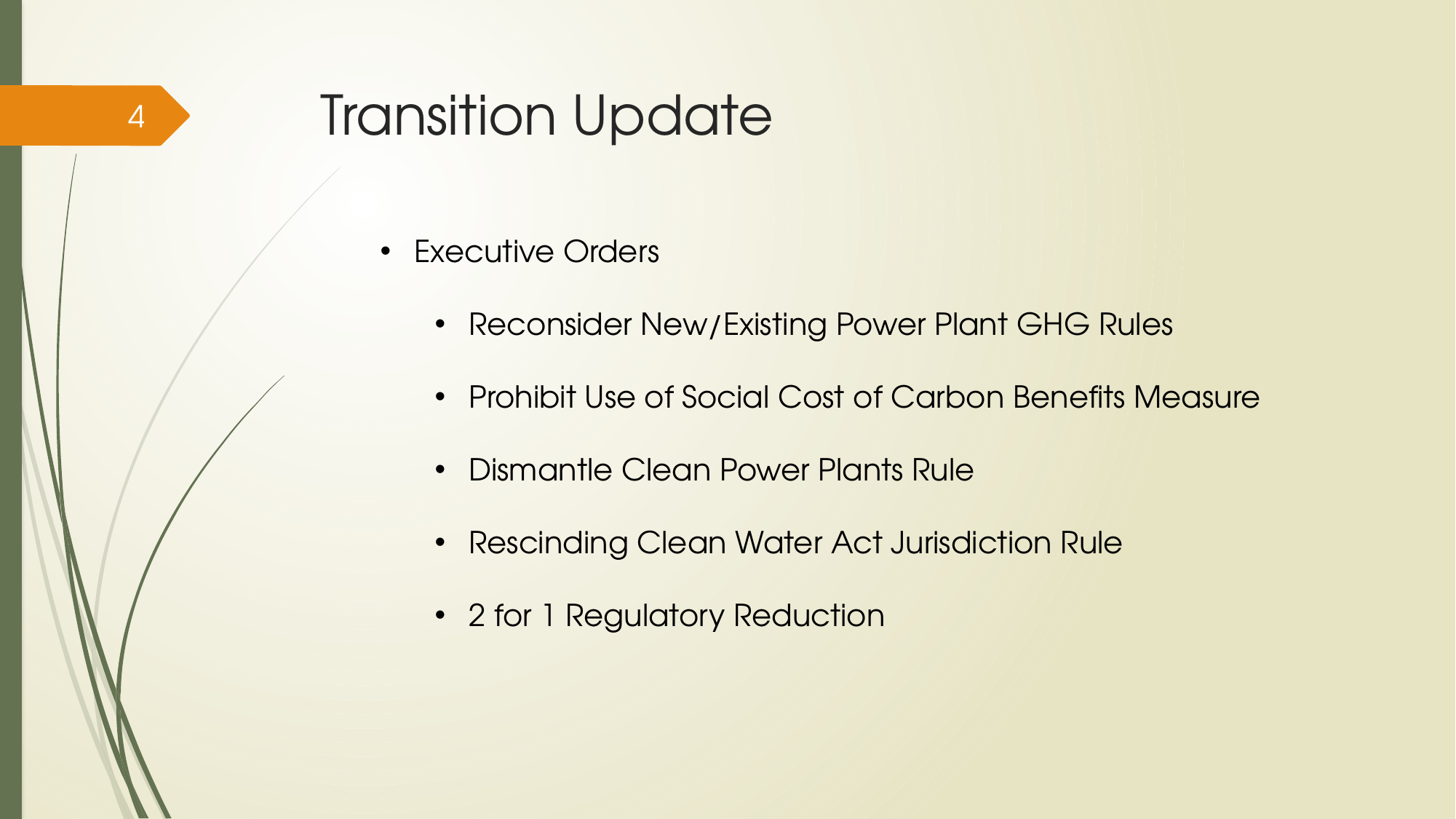

# Transition Update
4
Executive Orders

Reconsider New/Existing Power Plant GHG Rules

Prohibit Use of Social Cost of Carbon Benefits Measure

Dismantle Clean Power Plants Rule

Rescinding Clean Water Act Jurisdiction Rule

2 for 1 Regulatory Reduction